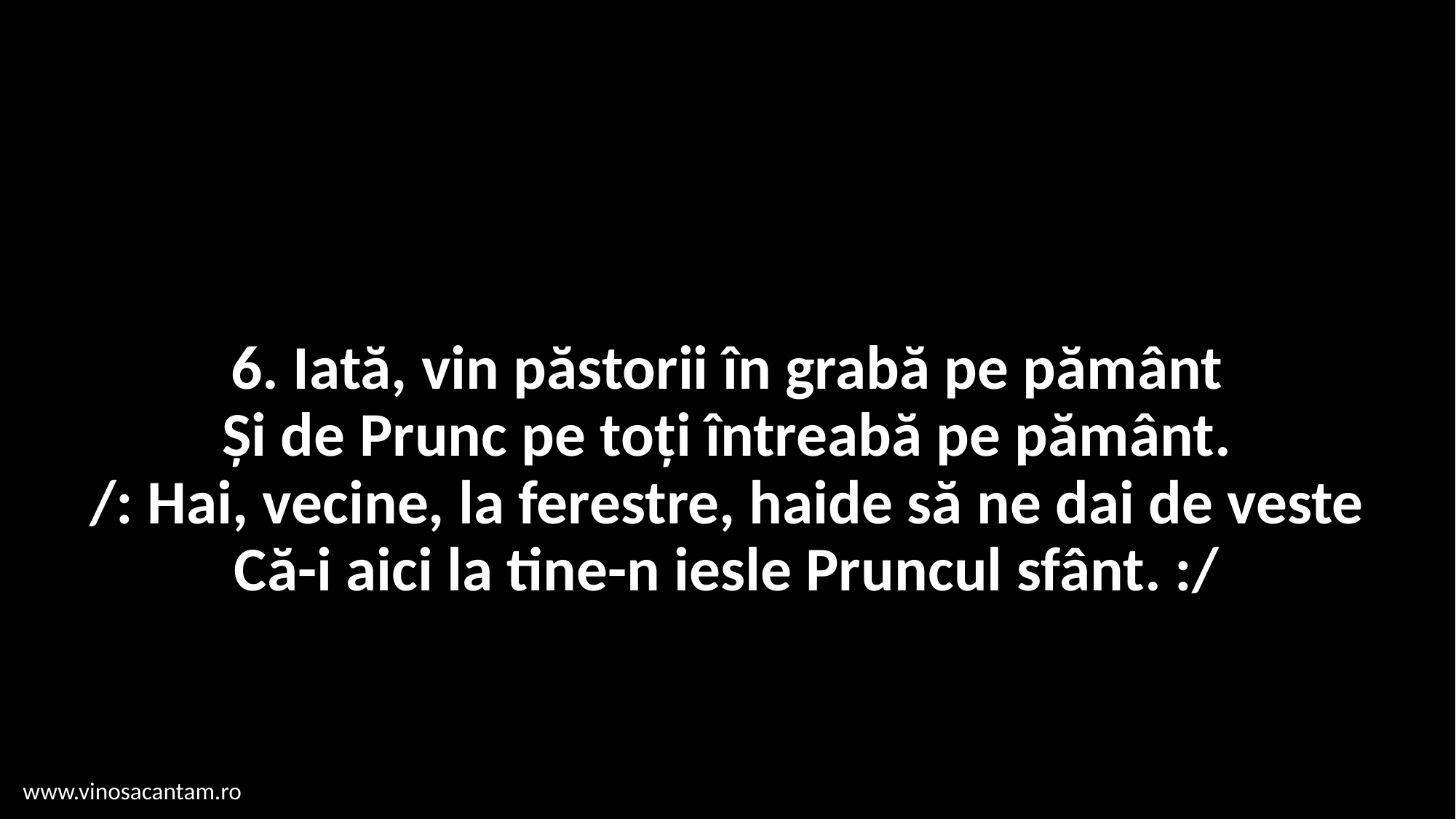

# 6. Iată, vin păstorii în grabă pe pământ Și de Prunc pe toți întreabă pe pământ. /: Hai, vecine, la ferestre, haide să ne dai de veste Că-i aici la tine-n iesle Pruncul sfânt. :/
www.vinosacantam.ro